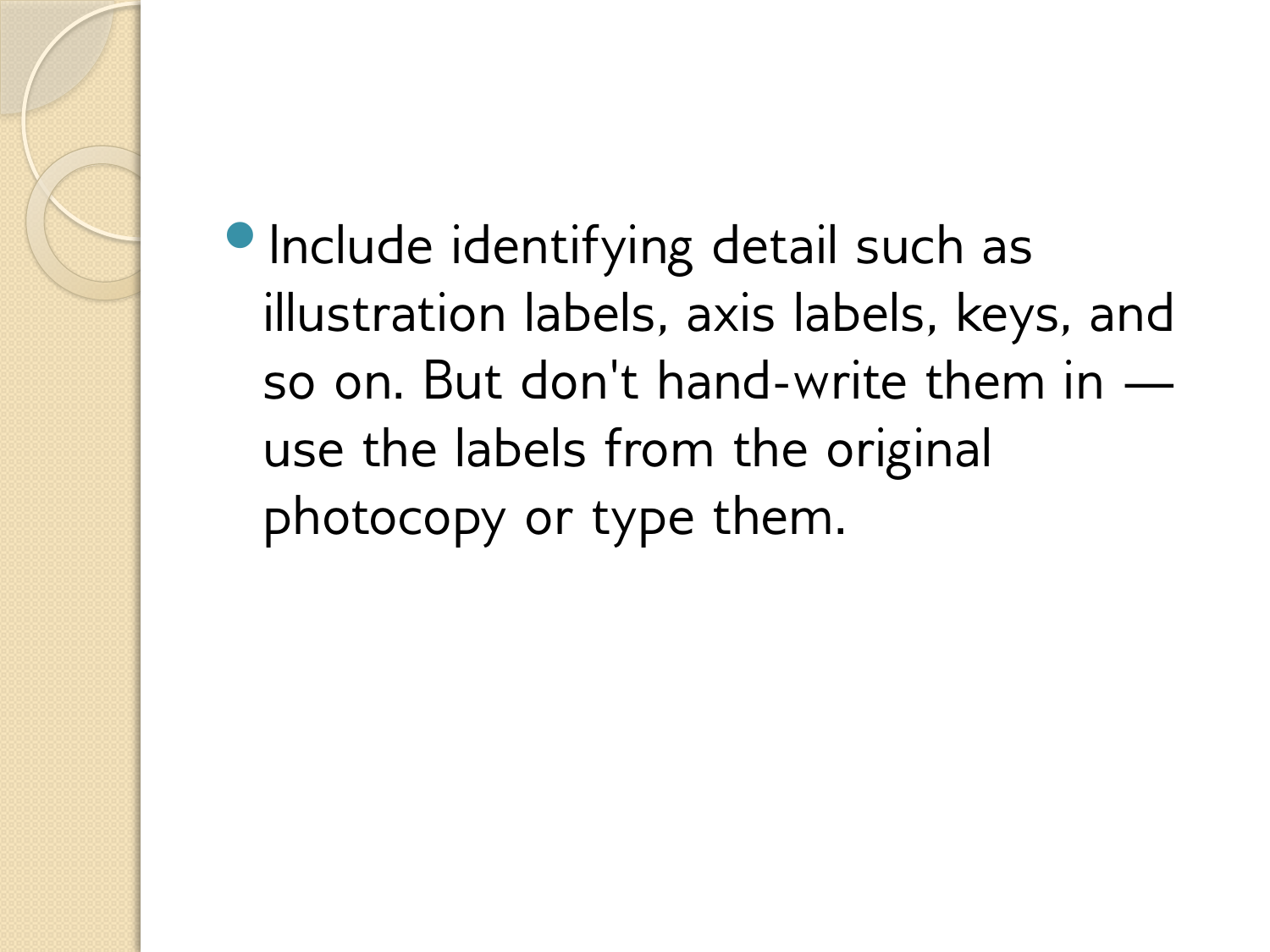

#
Include identifying detail such as illustration labels, axis labels, keys, and so on. But don't hand-write them in — use the labels from the original photocopy or type them.